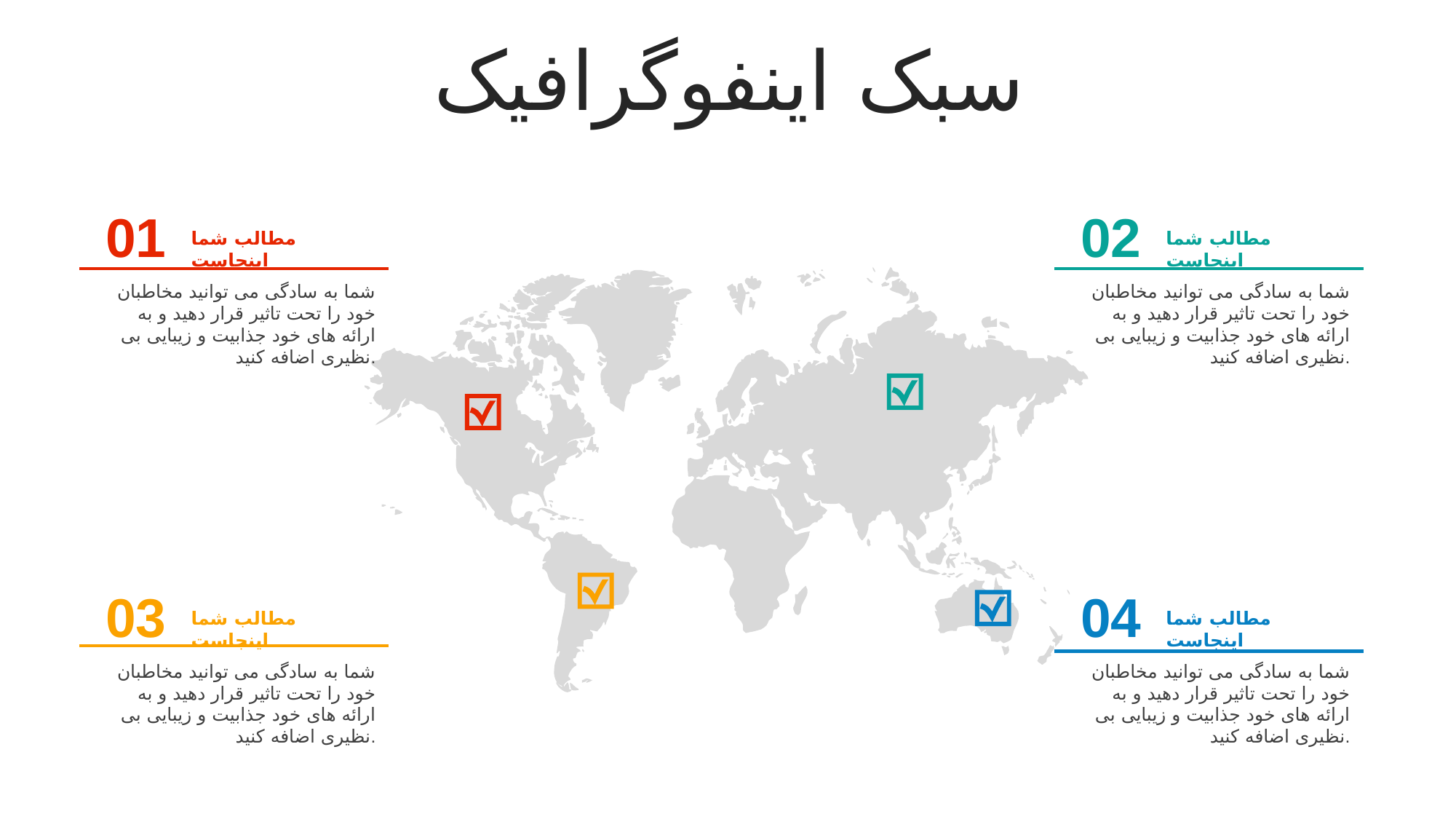

سبک اینفوگرافیک
01
مطالب شما اینجاست
شما به سادگی می توانید مخاطبان خود را تحت تاثیر قرار دهید و به ارائه های خود جذابیت و زیبایی بی نظیری اضافه کنید.
02
مطالب شما اینجاست
شما به سادگی می توانید مخاطبان خود را تحت تاثیر قرار دهید و به ارائه های خود جذابیت و زیبایی بی نظیری اضافه کنید.

03
مطالب شما اینجاست
شما به سادگی می توانید مخاطبان خود را تحت تاثیر قرار دهید و به ارائه های خود جذابیت و زیبایی بی نظیری اضافه کنید.
04
مطالب شما اینجاست
شما به سادگی می توانید مخاطبان خود را تحت تاثیر قرار دهید و به ارائه های خود جذابیت و زیبایی بی نظیری اضافه کنید.